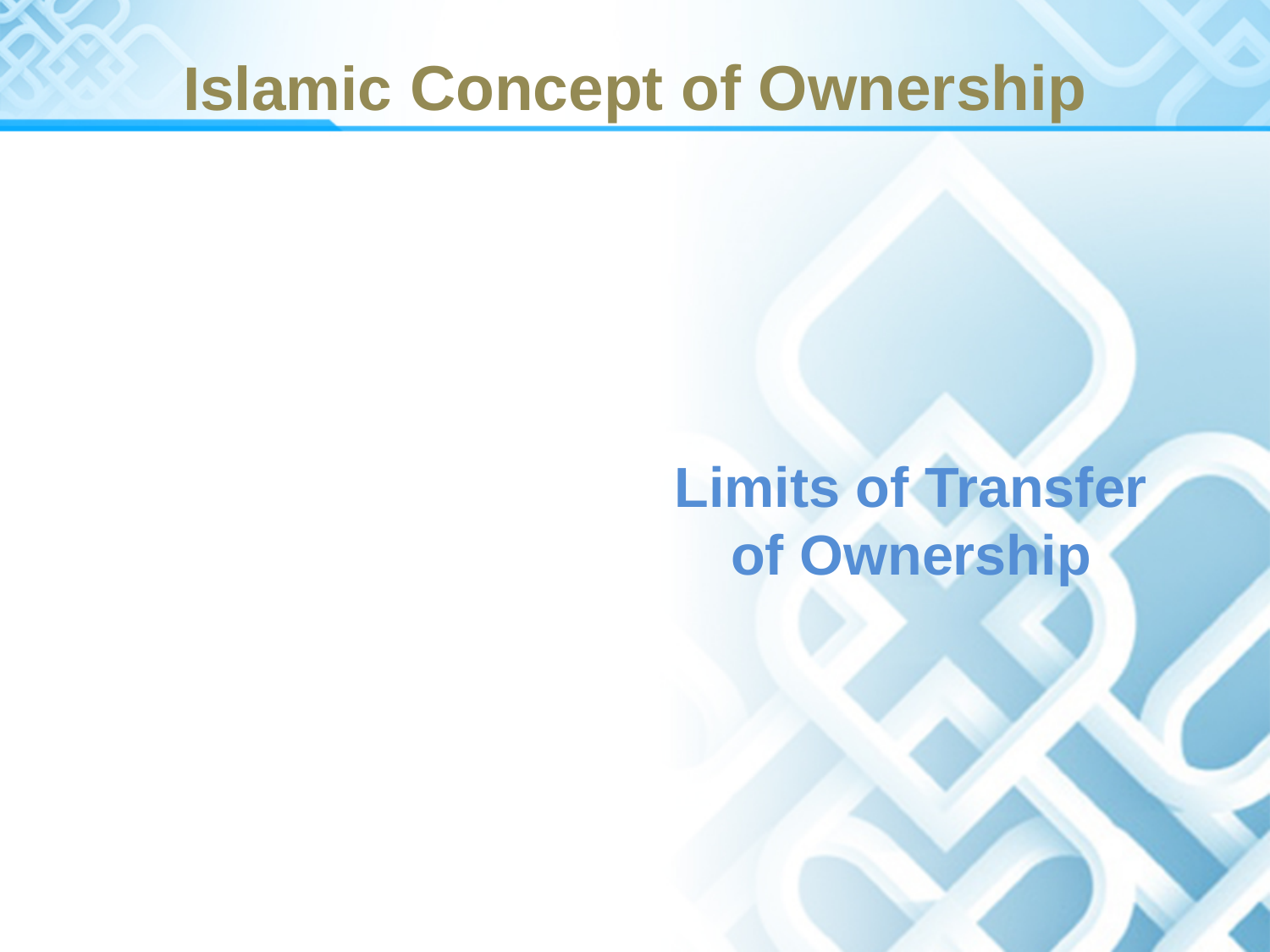

# Islamic Concept of Ownership
Limits of Transfer of Ownership